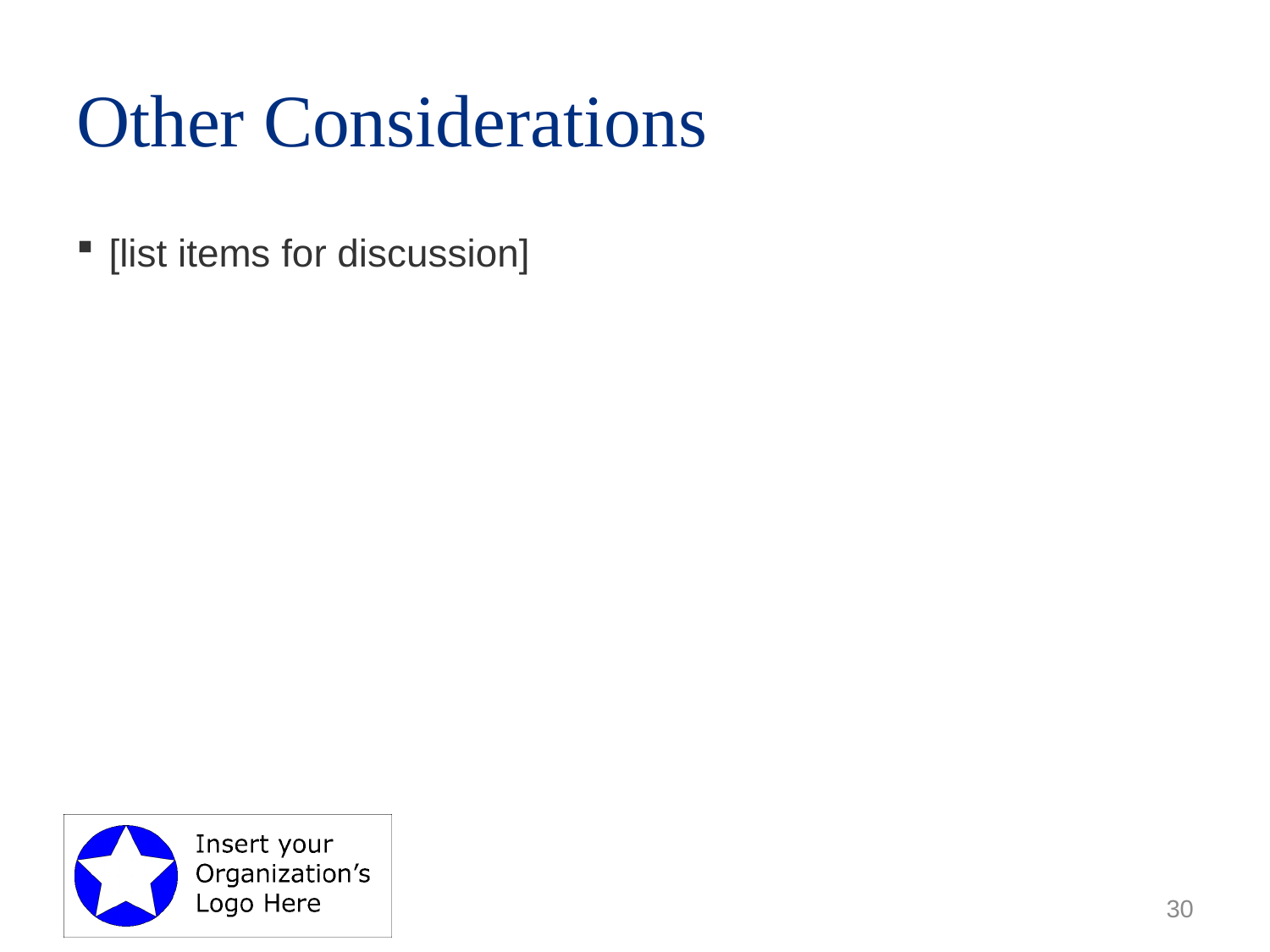

# Other Considerations
[list items for discussion]
30